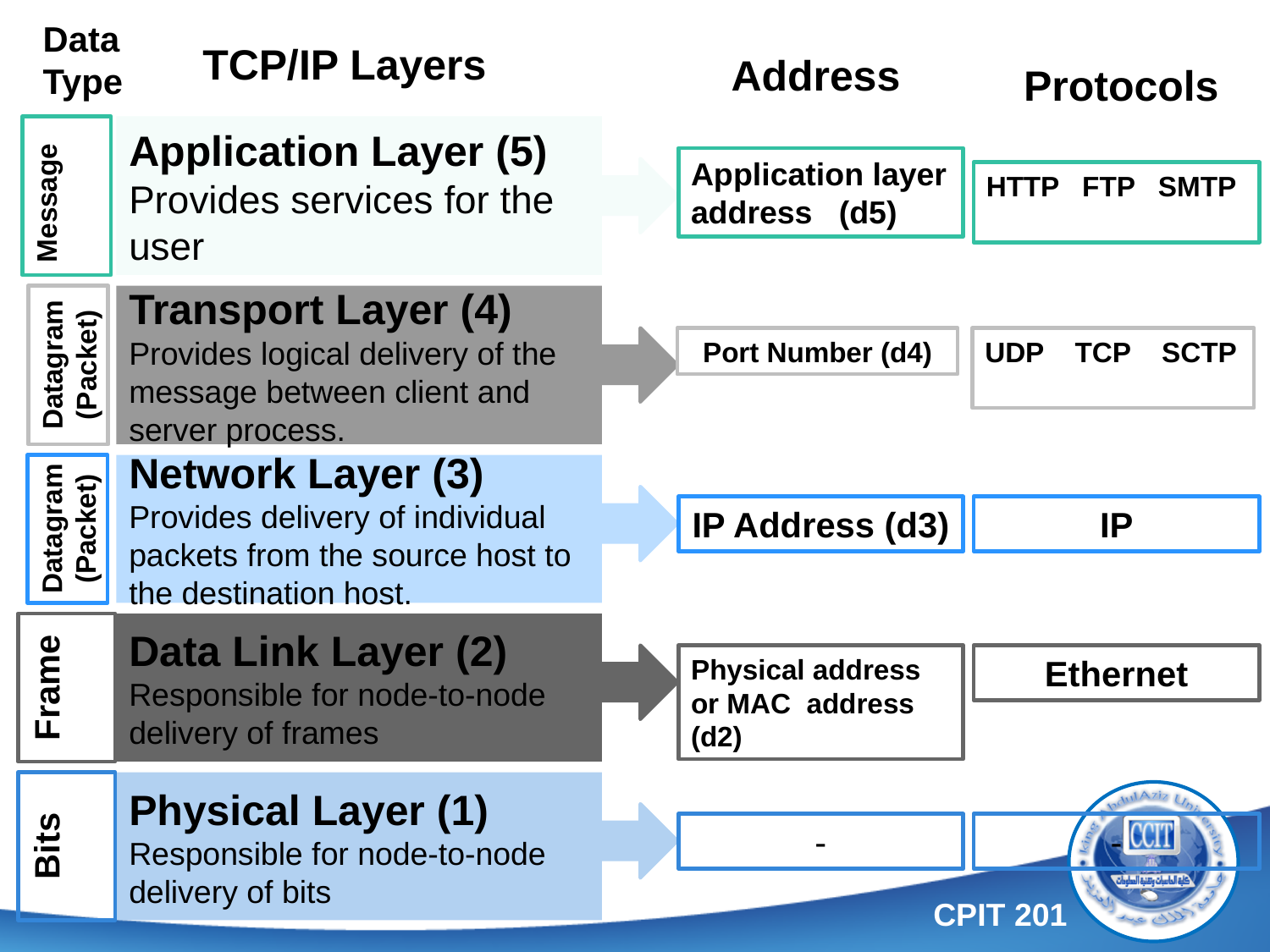

Data
Type
TCP/IP Layers
Address
Protocols

Application Layer (5)
Provides services for the user

Transport Layer (4)
Provides logical delivery of the message between client and server process.

Network Layer (3)
Provides delivery of individual packets from the source host to the destination host.

Data Link Layer (2)
Responsible for node-to-node delivery of frames

Physical Layer (1)
Responsible for node-to-node delivery of bits

Application layer address   (d5)
Message

HTTP   FTP   SMTP
Datagram
(Packet)
Port Number (d4)
UDP    TCP    SCTP
Datagram
(Packet)
IP Address (d3)
IP
Frame

Physical address or MAC  address (d2)
Ethernet
Bits

-
-